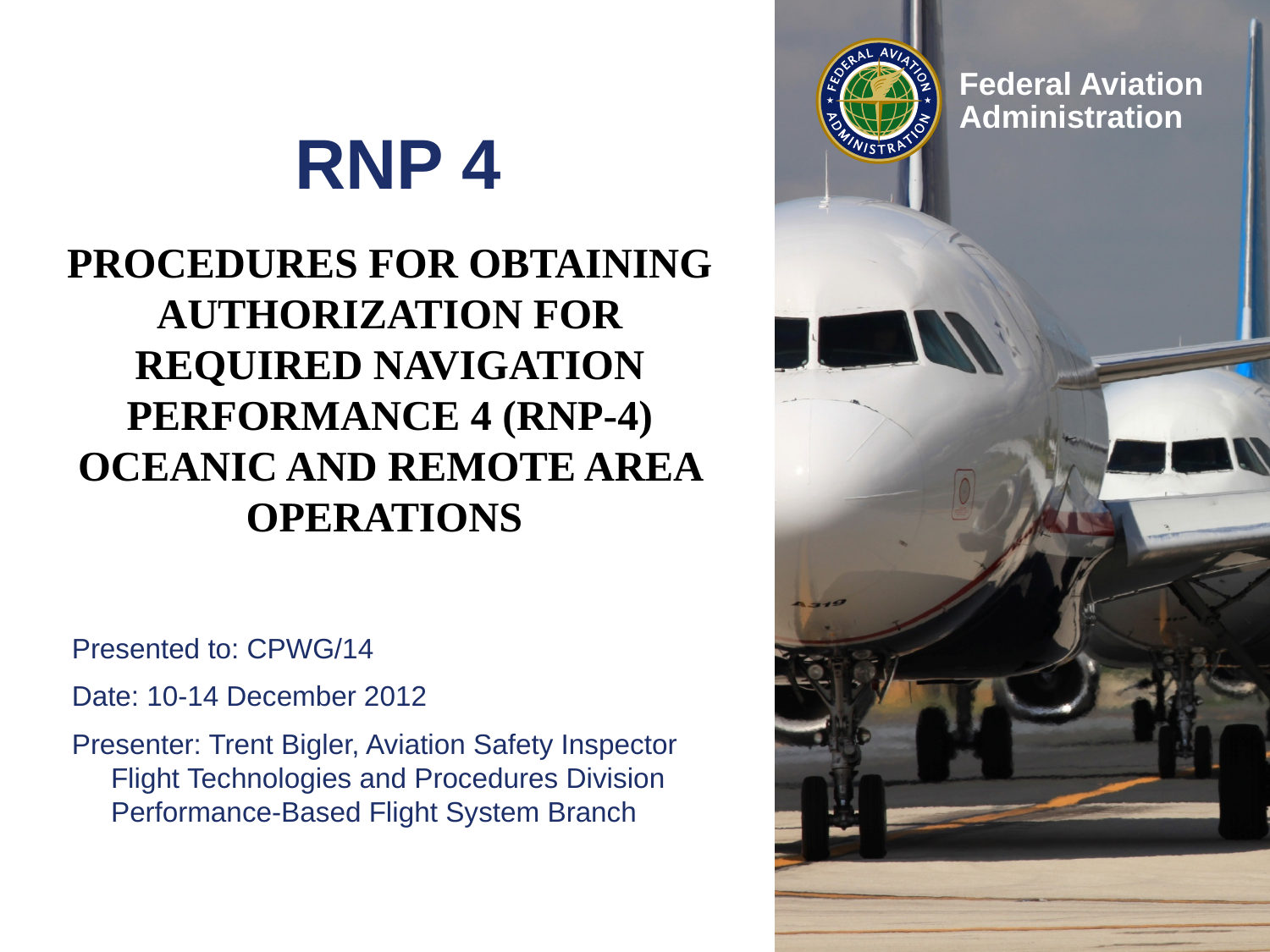

# RNP 4
PROCEDURES FOR OBTAINING AUTHORIZATION FOR REQUIRED NAVIGATION PERFORMANCE 4 (RNP-4) OCEANIC AND REMOTE AREA OPERATIONS